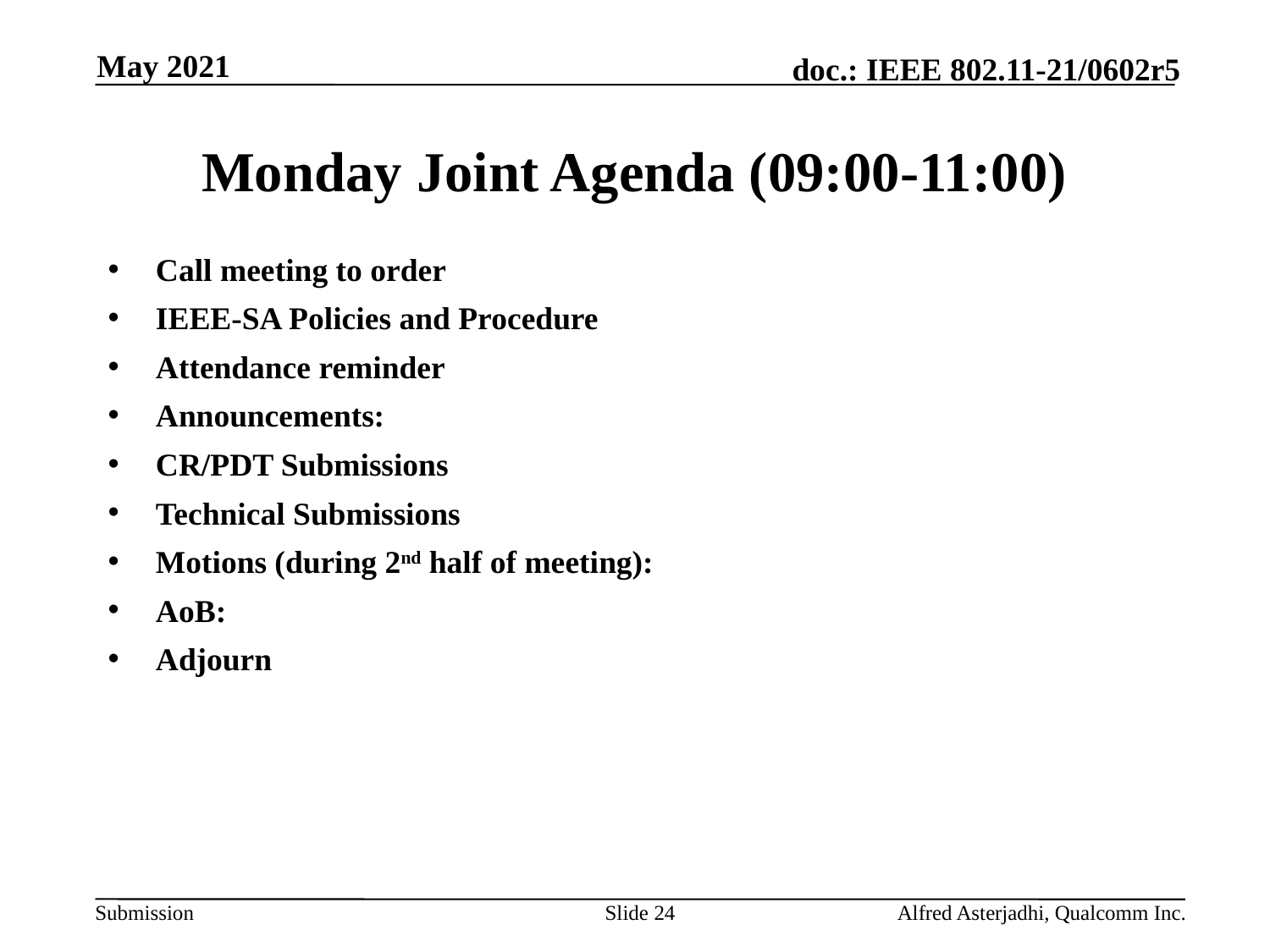

May 2021
# Monday Joint Agenda (09:00-11:00)
Call meeting to order
IEEE-SA Policies and Procedure
Attendance reminder
Announcements:
CR/PDT Submissions
Technical Submissions
Motions (during 2nd half of meeting):
AoB:
Adjourn

Slide 24
Alfred Asterjadhi, Qualcomm Inc.